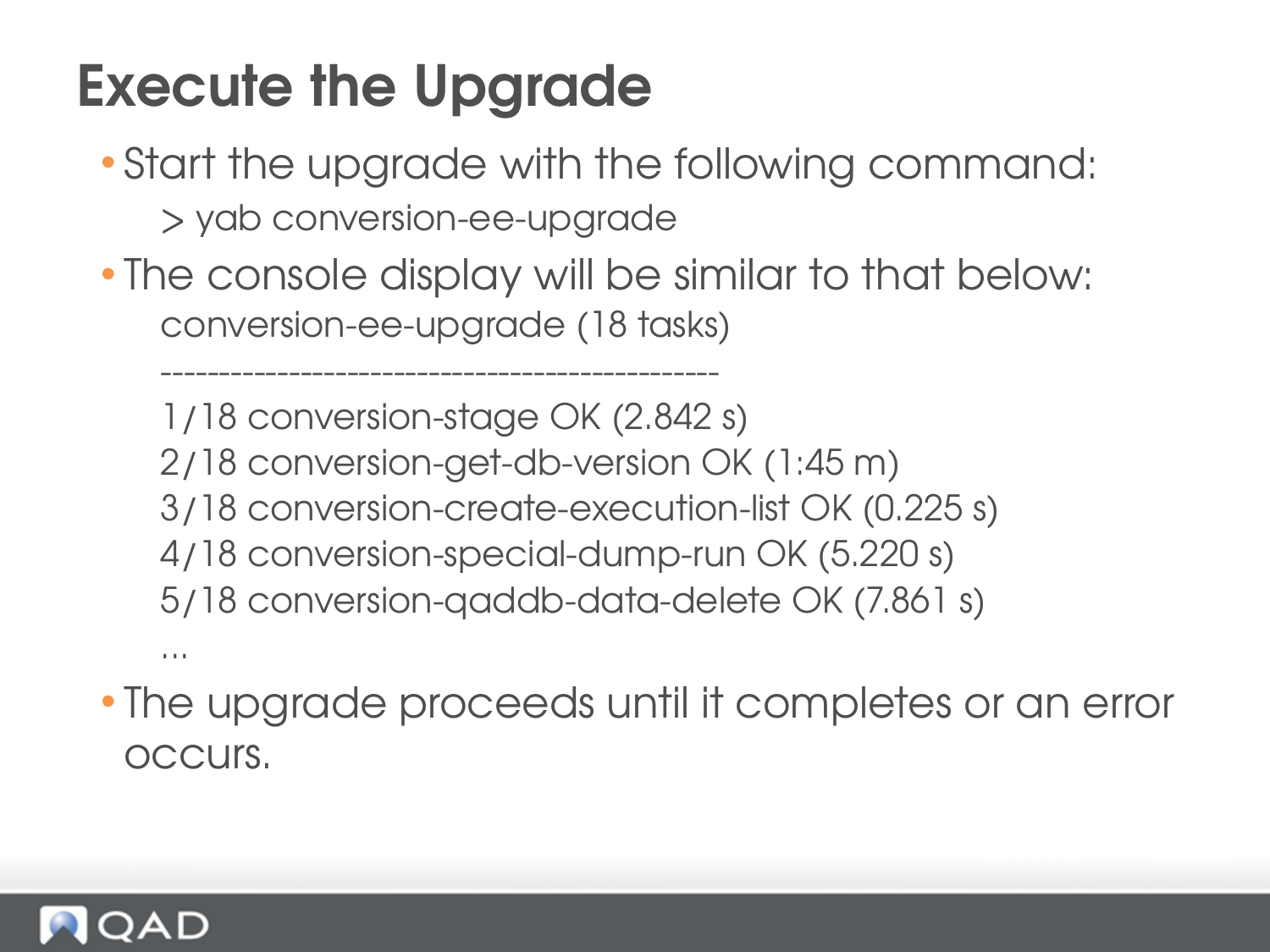

# Execute the Upgrade
Start the upgrade with the following command:
> yab conversion-ee-upgrade
The console display will be similar to that below:
conversion-ee-upgrade (18 tasks)
------------------------------------------------
1/18 conversion-stage OK (2.842 s)
2/18 conversion-get-db-version OK (1:45 m)
3/18 conversion-create-execution-list OK (0.225 s)
4/18 conversion-special-dump-run OK (5.220 s)
5/18 conversion-qaddb-data-delete OK (7.861 s)
...
The upgrade proceeds until it completes or an error occurs.